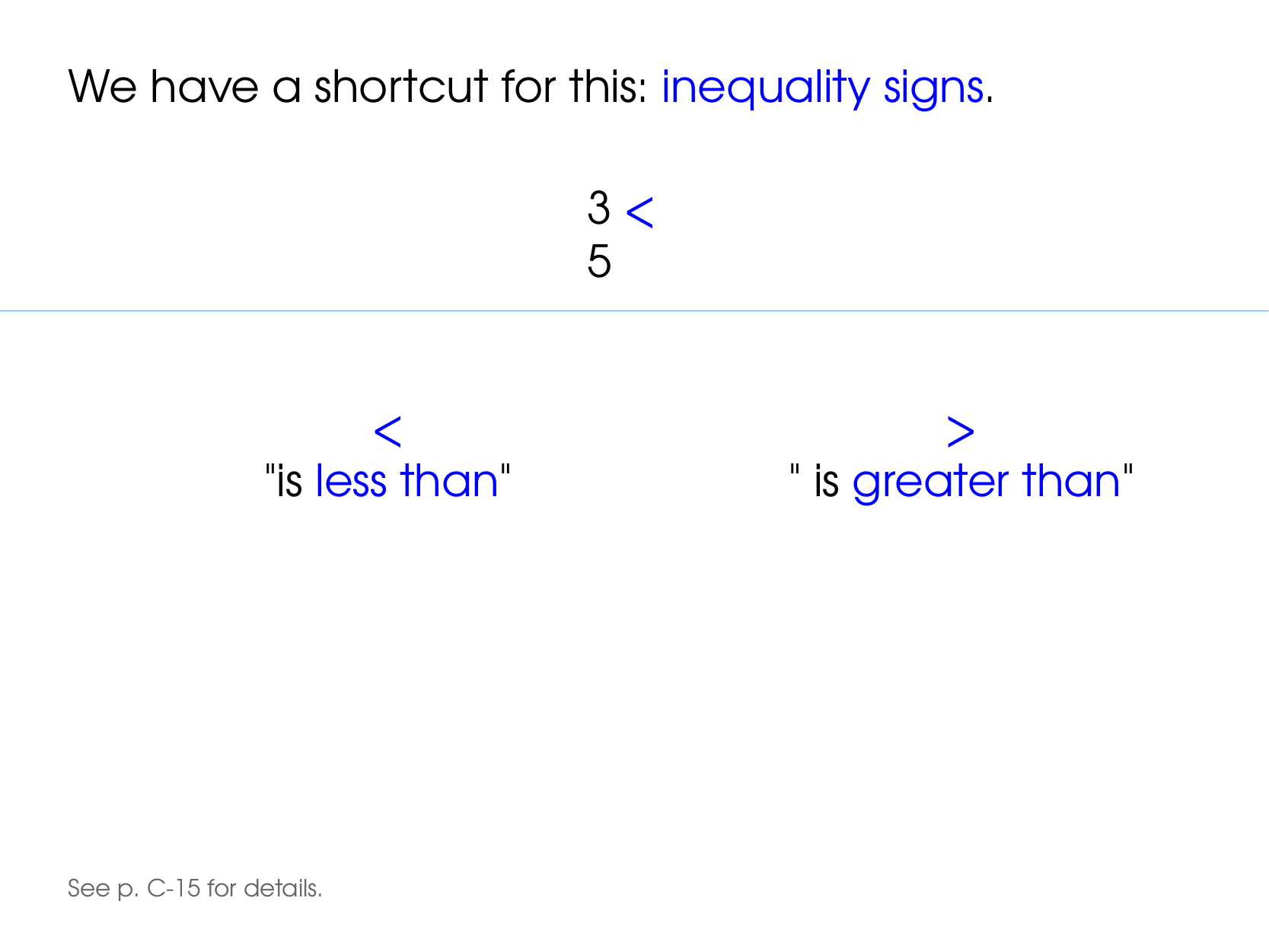

We have a shortcut for this: inequality signs.
3 < 5
<
"is less than"
>
" is greater than"
See p. C-15 for details.